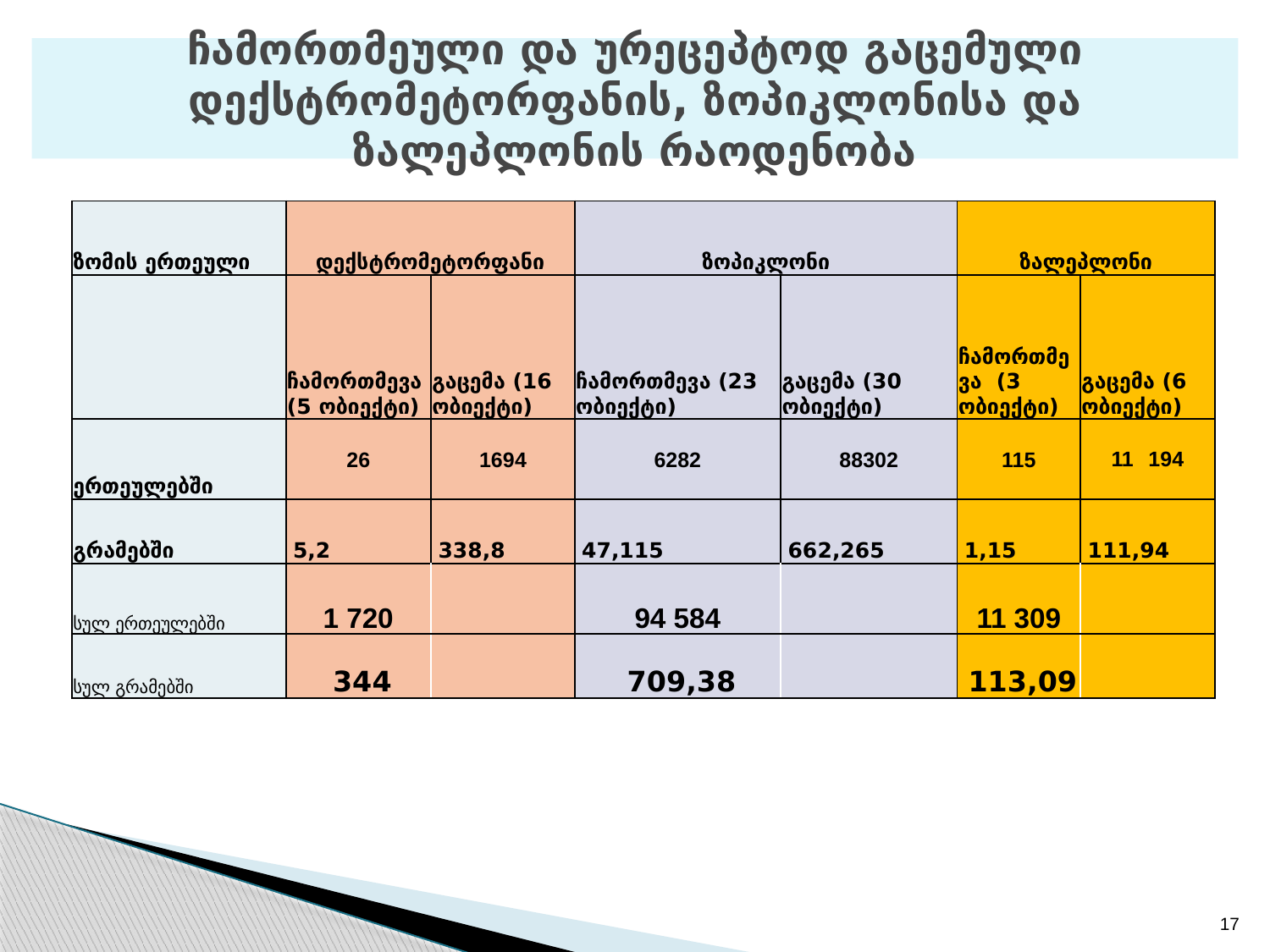

# ჩამორთმეული და ურეცეპტოდ გაცემული დექსტრომეტორფანის, ზოპიკლონისა და ზალეპლონის რაოდენობა
| ზომის ერთეული | დექსტრომეტორფანი |  | ზოპიკლონი |  | ზალეპლონი |  |
| --- | --- | --- | --- | --- | --- | --- |
|  | ჩამორთმევა (5 ობიექტი) | გაცემა (16 ობიექტი) | ჩამორთმევა (23 ობიექტი) | გაცემა (30 ობიექტი) | ჩამორთმევა (3 ობიექტი) | გაცემა (6 ობიექტი) |
| ერთეულებში | 26 | 1694 | 6282 | 88302 | 115 | 11 194 |
| გრამებში | 5,2 | 338,8 | 47,115 | 662,265 | 1,15 | 111,94 |
| სულ ერთეულებში | 1 720 |  | 94 584 |  | 11 309 |  |
| სულ გრამებში | 344 |  | 709,38 |  | 113,09 |  |
17